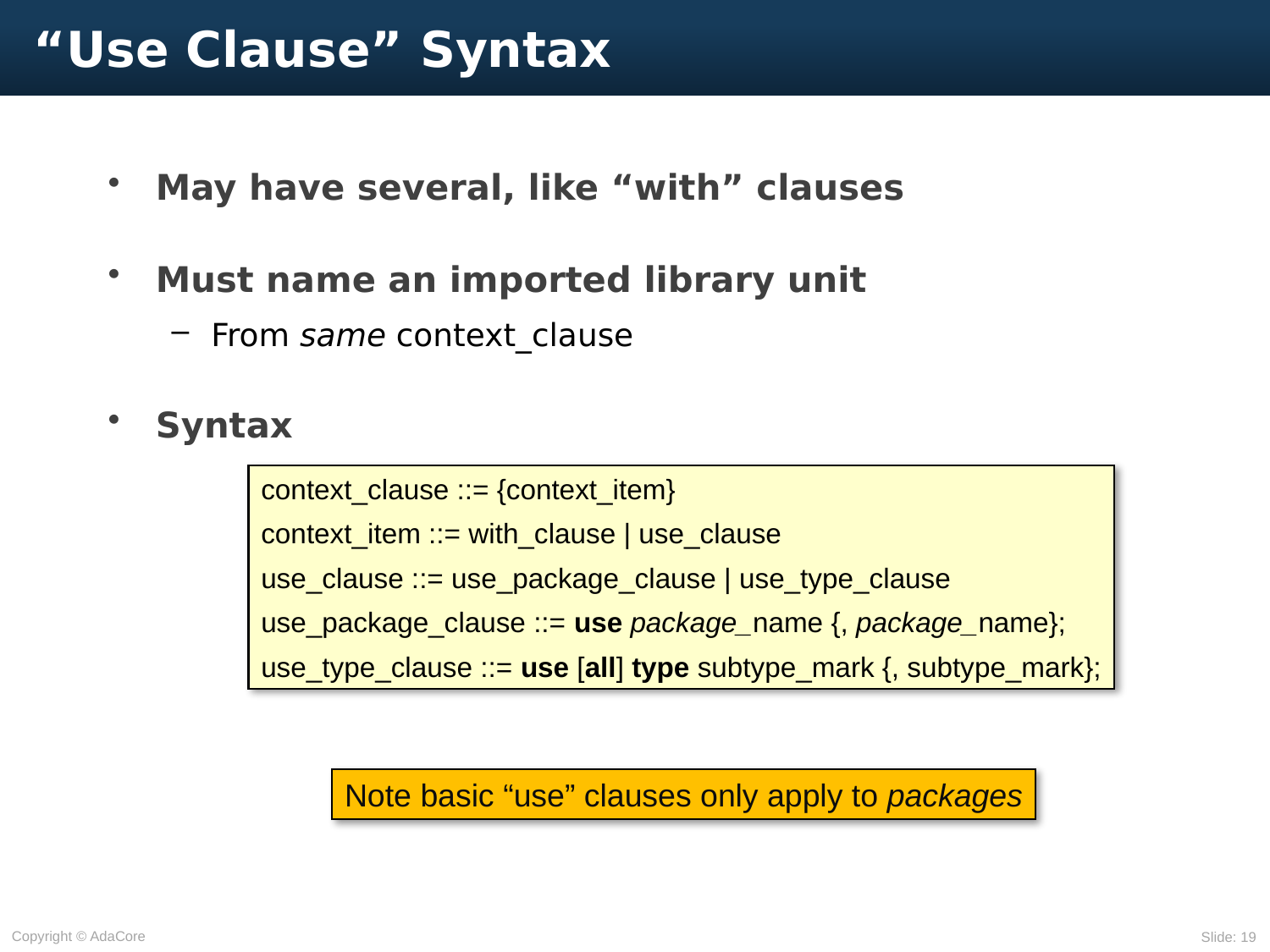

# “Use Clause” Syntax
May have several, like “with” clauses
Must name an imported library unit
From same context_clause
Syntax
context_clause ::= {context_item}
context_item ::= with_clause | use_clause
use_clause ::= use_package_clause | use_type_clause
use_package_clause ::= use package_name {, package_name};
use_type_clause ::= use [all] type subtype_mark {, subtype_mark};
Note basic “use” clauses only apply to packages